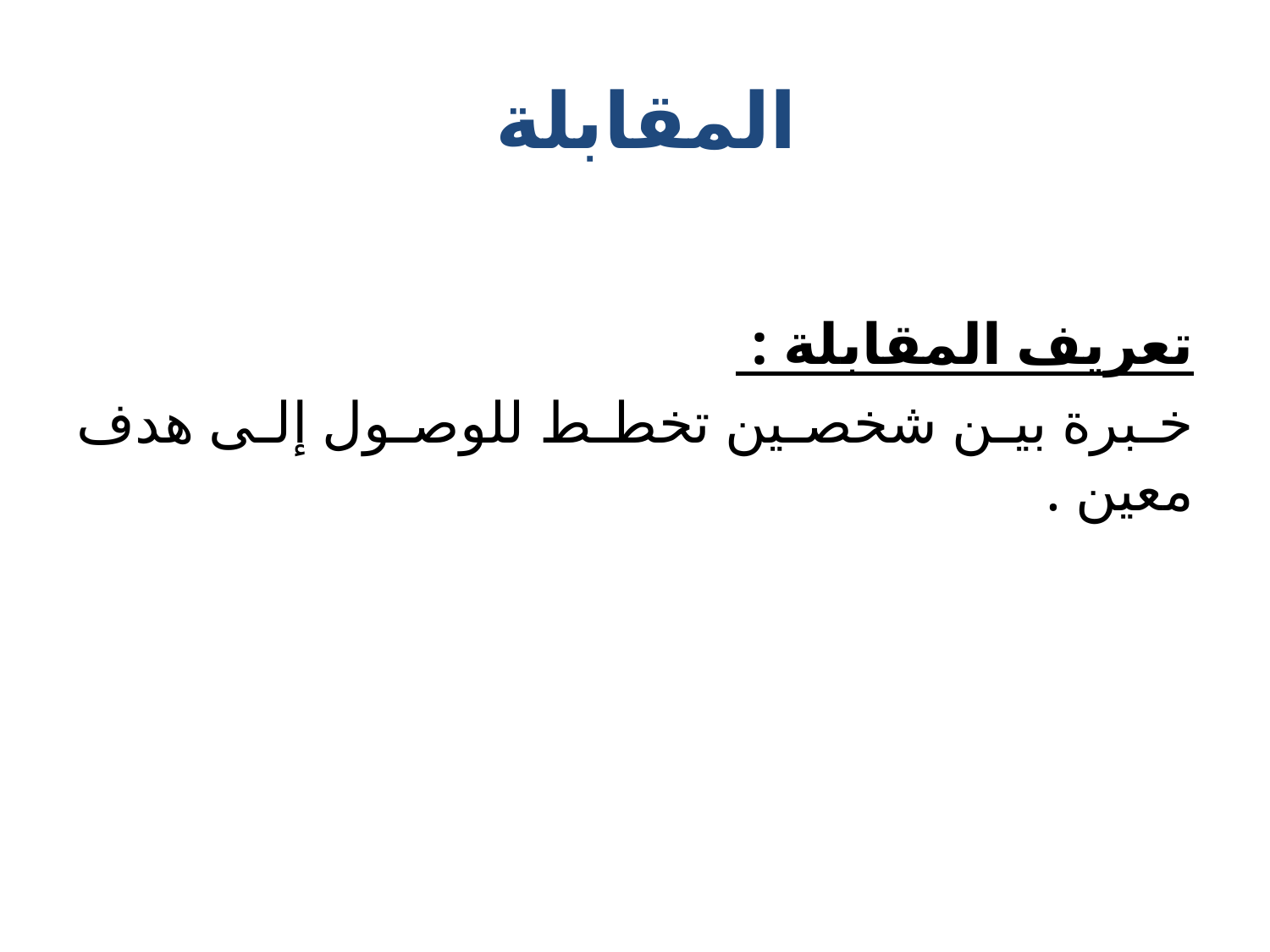

# المقابلة

تعريف المقابلة :
خبرة بين شخصين تخطط للوصول إلى هدف معين .